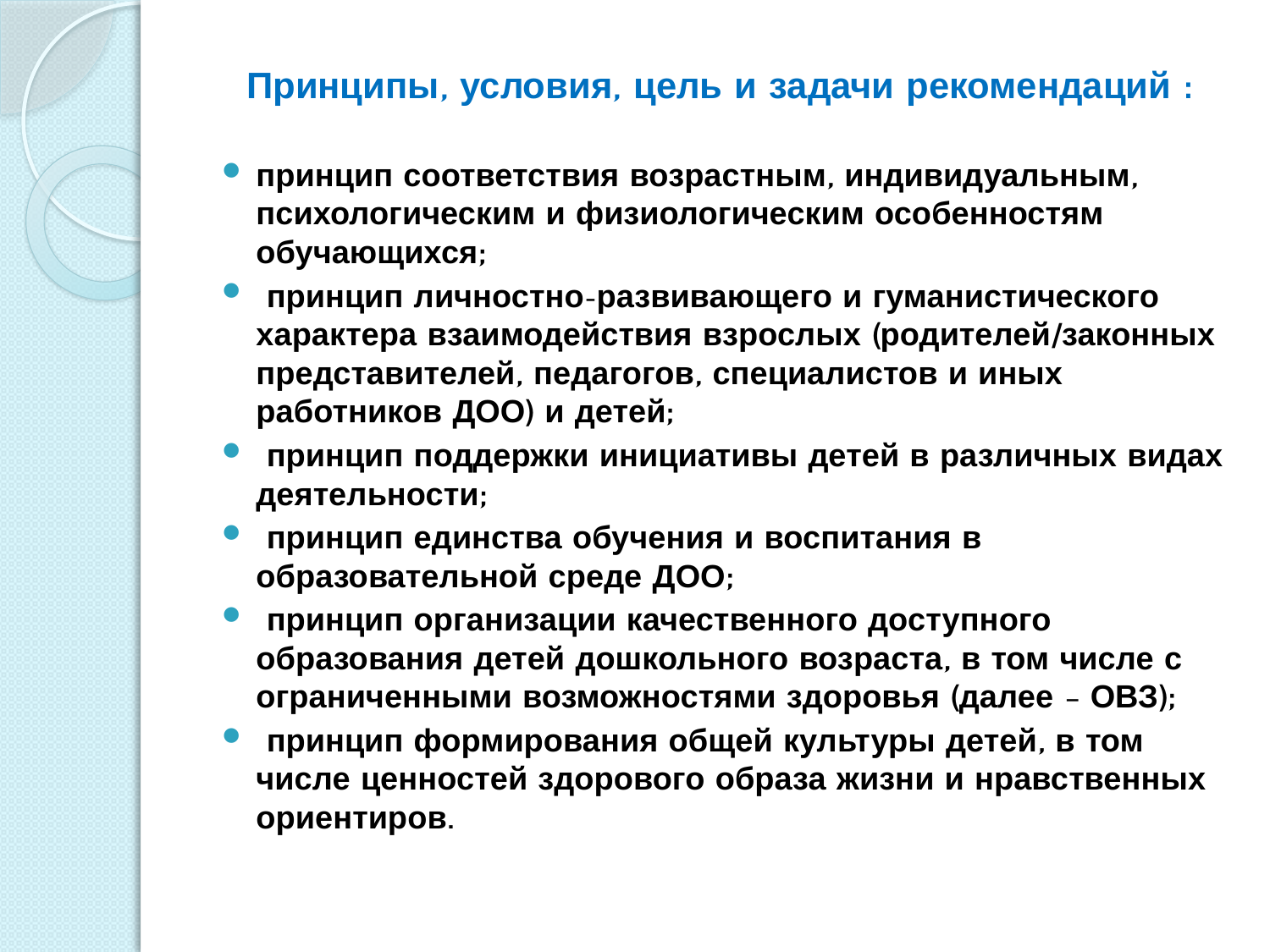

# Принципы, условия, цель и задачи рекомендаций :

принцип соответствия возрастным, индивидуальным, психологическим и физиологическим особенностям обучающихся;
 принцип личностно-развивающего и гуманистического характера взаимодействия взрослых (родителей/законных представителей, педагогов, специалистов и иных работников ДОО) и детей;
 принцип поддержки инициативы детей в различных видах деятельности;
 принцип единства обучения и воспитания в образовательной среде ДОО;
 принцип организации качественного доступного образования детей дошкольного возраста, в том числе с ограниченными возможностями здоровья (далее – ОВЗ);
 принцип формирования общей культуры детей, в том числе ценностей здорового образа жизни и нравственных ориентиров.